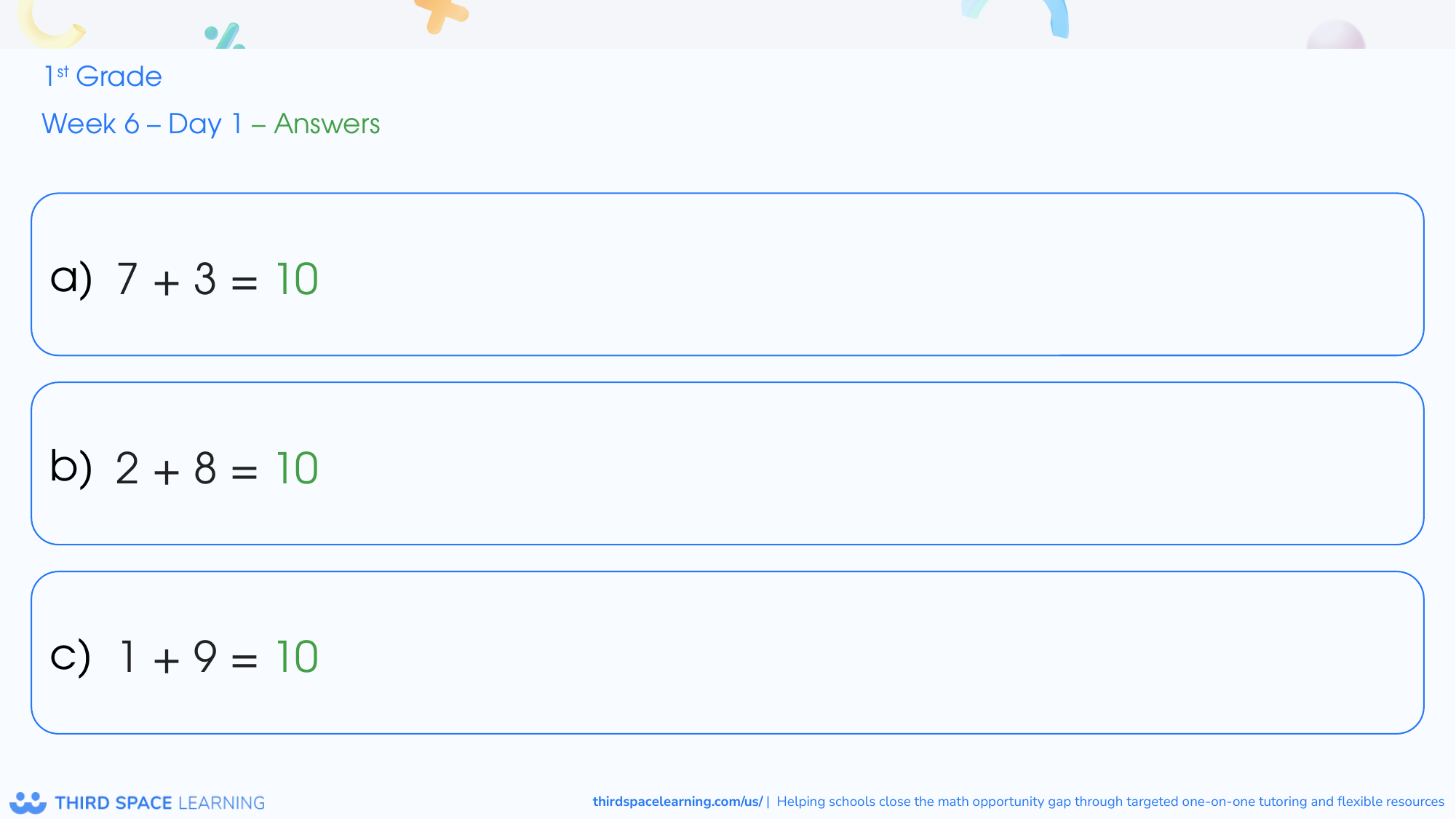

1st Grade
Week 6 – Day 1 – Answers
7 + 3 = 10
2 + 8 = 10
1 + 9 = 10